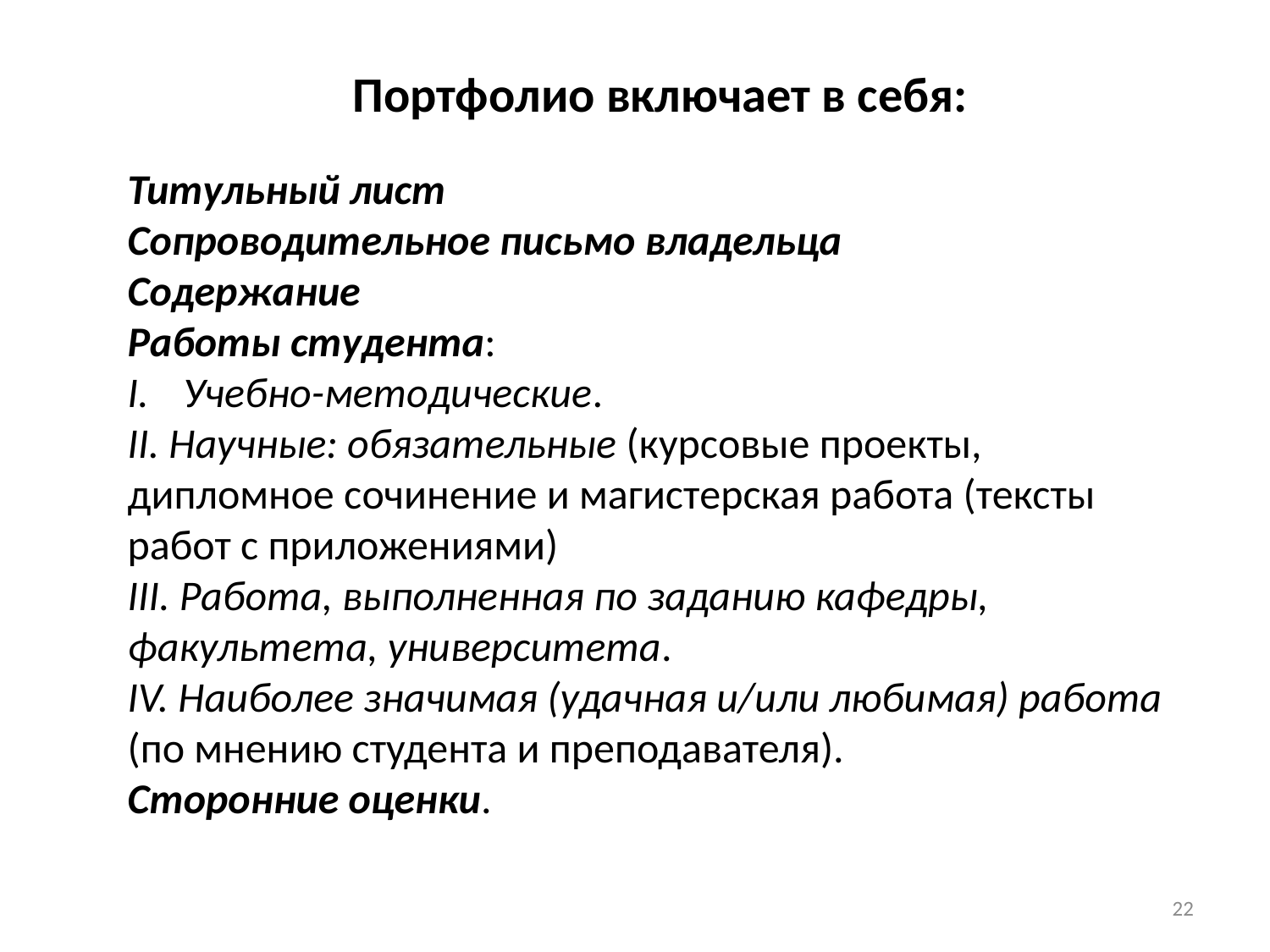

Портфолио включает в себя:
Титульный лист
Сопроводительное письмо владельца
Содержание
Работы студента:
Учебно-методические.
II. Научные: обязательные (курсовые проекты, дипломное сочинение и магистерская работа (тексты работ с приложениями)
III. Работа, выполненная по заданию кафедры, факультета, университета.
IV. Наиболее значимая (удачная и/или любимая) работа (по мнению студента и преподавателя).
Сторонние оценки.

22